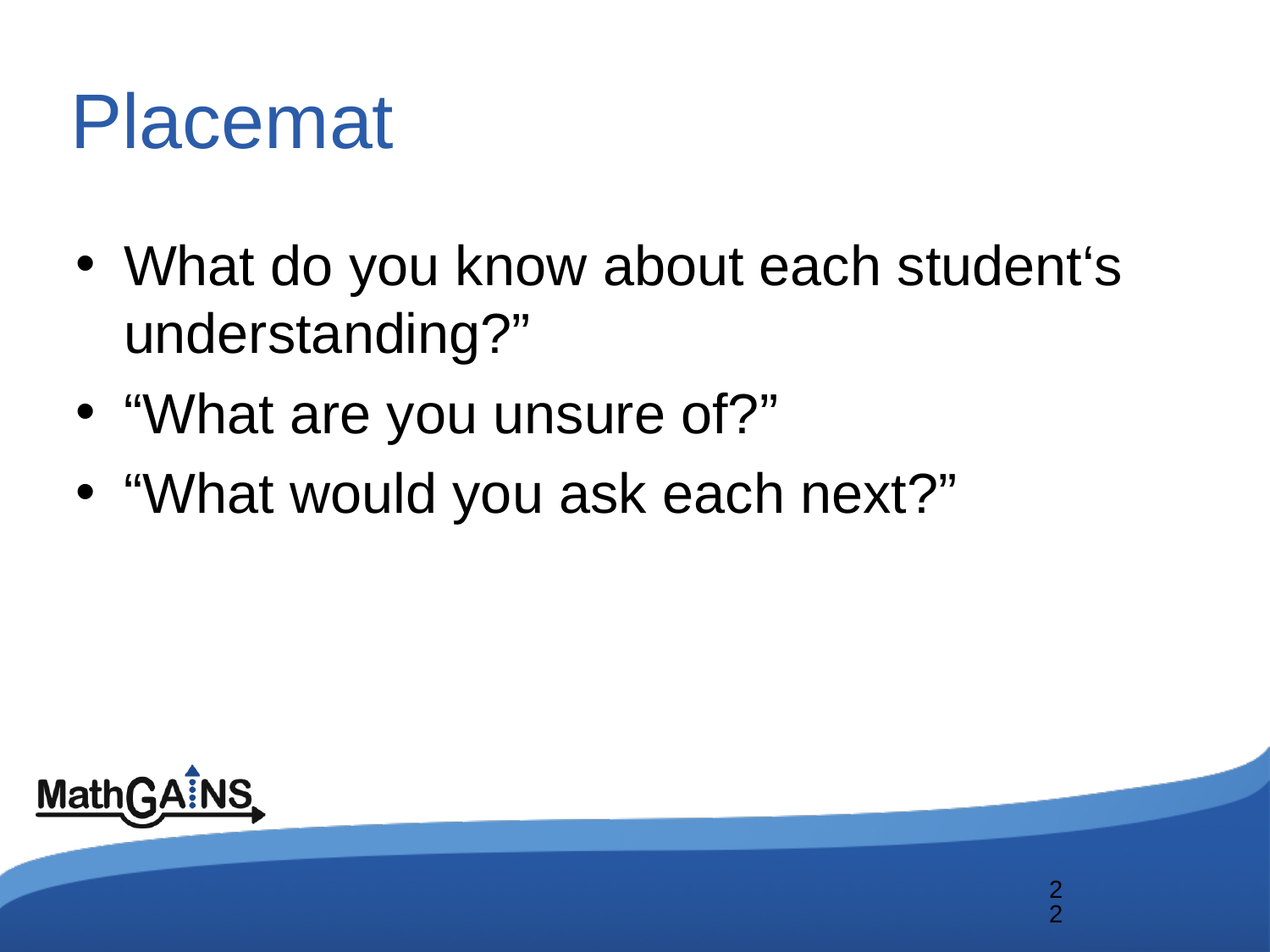

# Placemat
What do you know about each student‘s understanding?”
“What are you unsure of?”
“What would you ask each next?”

22